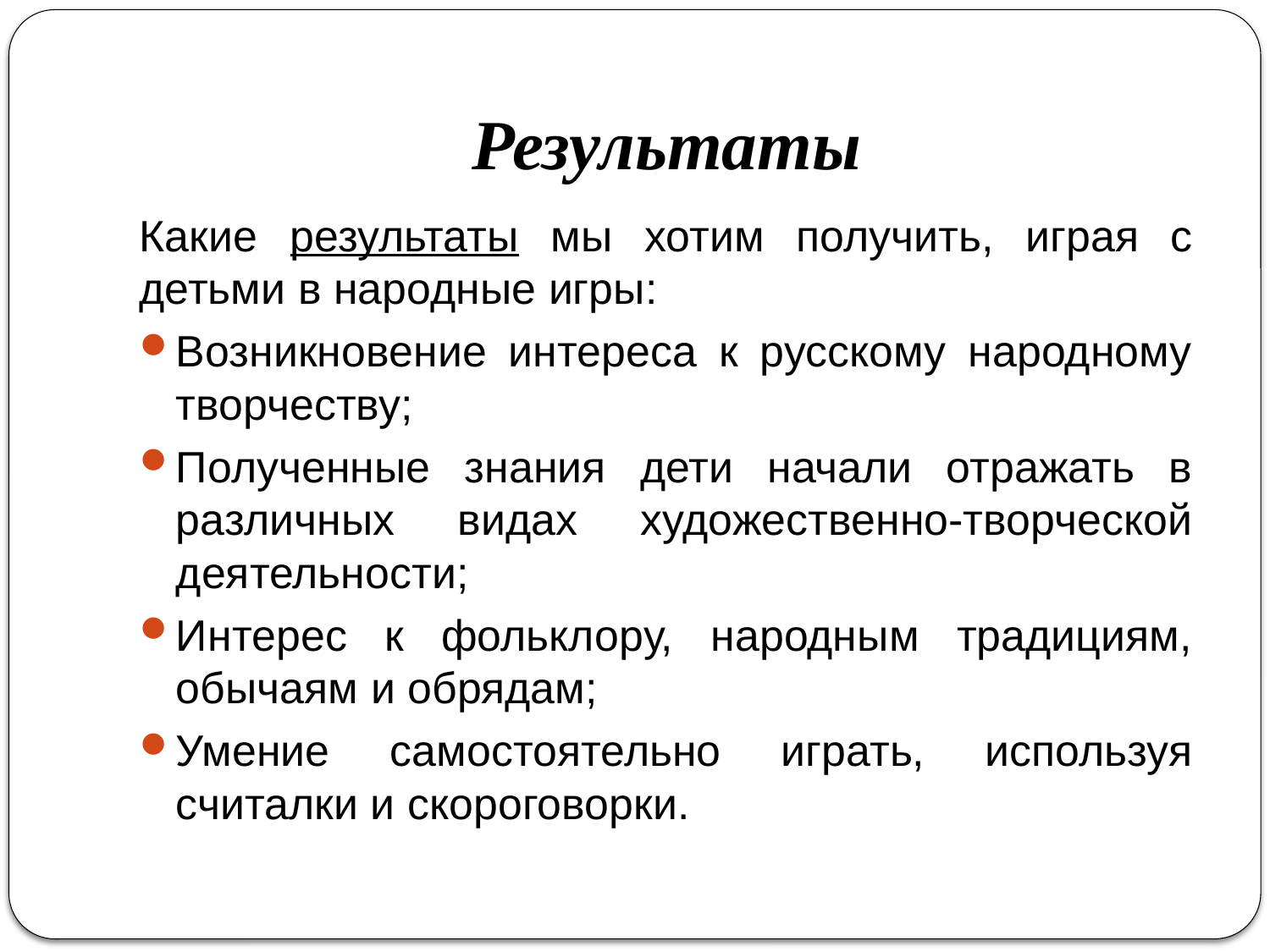

# Результаты
Какие результаты мы хотим получить, играя с детьми в народные игры:
Возникновение интереса к русскому народному творчеству;
Полученные знания дети начали отражать в различных видах художественно-творческой деятельности;
Интерес к фольклору, народным традициям, обычаям и обрядам;
Умение самостоятельно играть, используя считалки и скороговорки.